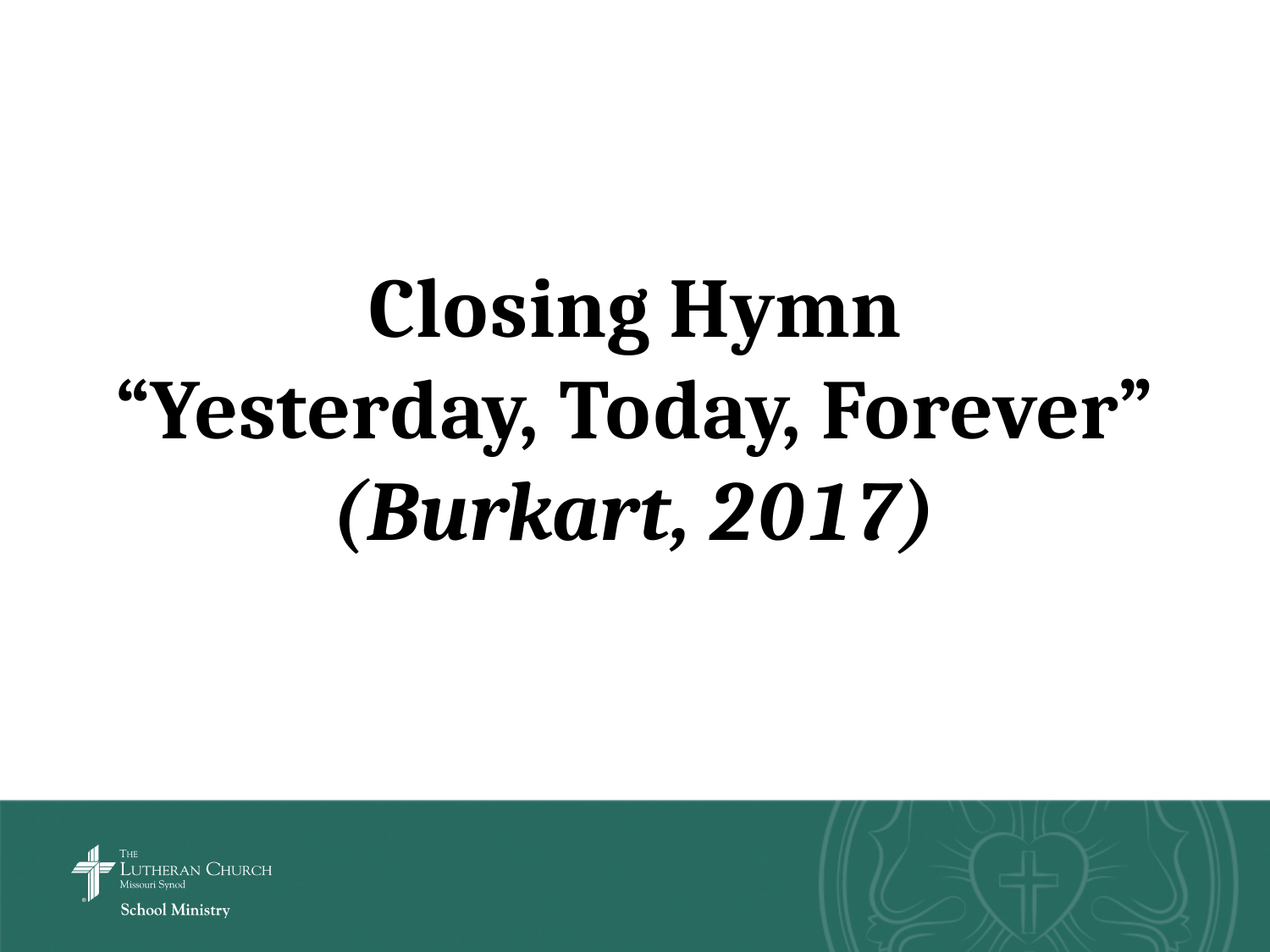

# Closing Hymn “Yesterday, Today, Forever” (Burkart, 2017)